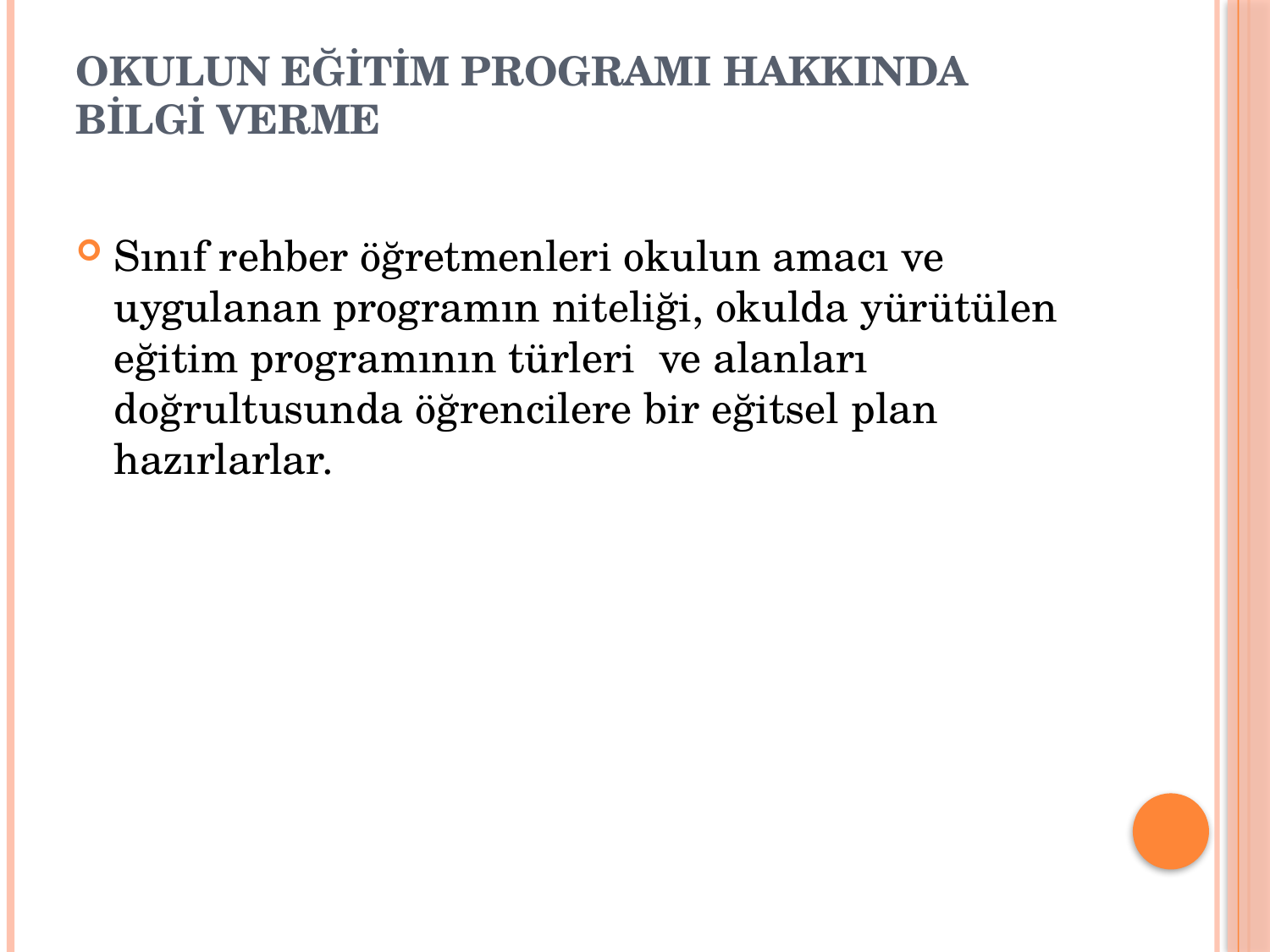

# Okulun eğitim programı hakkında bilgi verme
Sınıf rehber öğretmenleri okulun amacı ve uygulanan programın niteliği, okulda yürütülen eğitim programının türleri  ve alanları doğrultusunda öğrencilere bir eğitsel plan hazırlarlar.